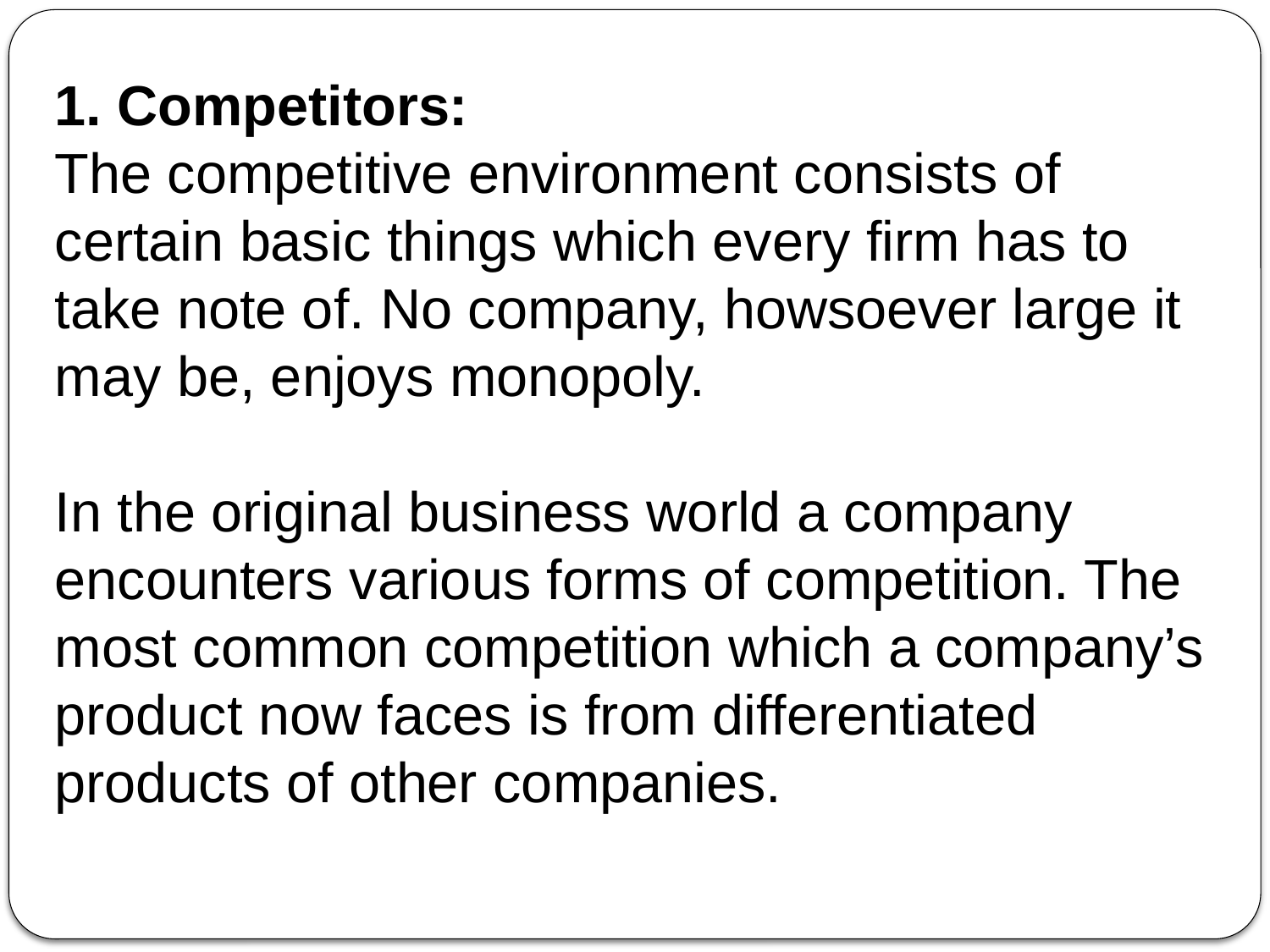

1. Competitors:
The competitive environment consists of certain basic things which every firm has to take note of. No company, howsoever large it may be, enjoys monopoly.

In the original business world a company encounters various forms of competition. The most common competition which a company’s product now faces is from differentiated products of other companies.